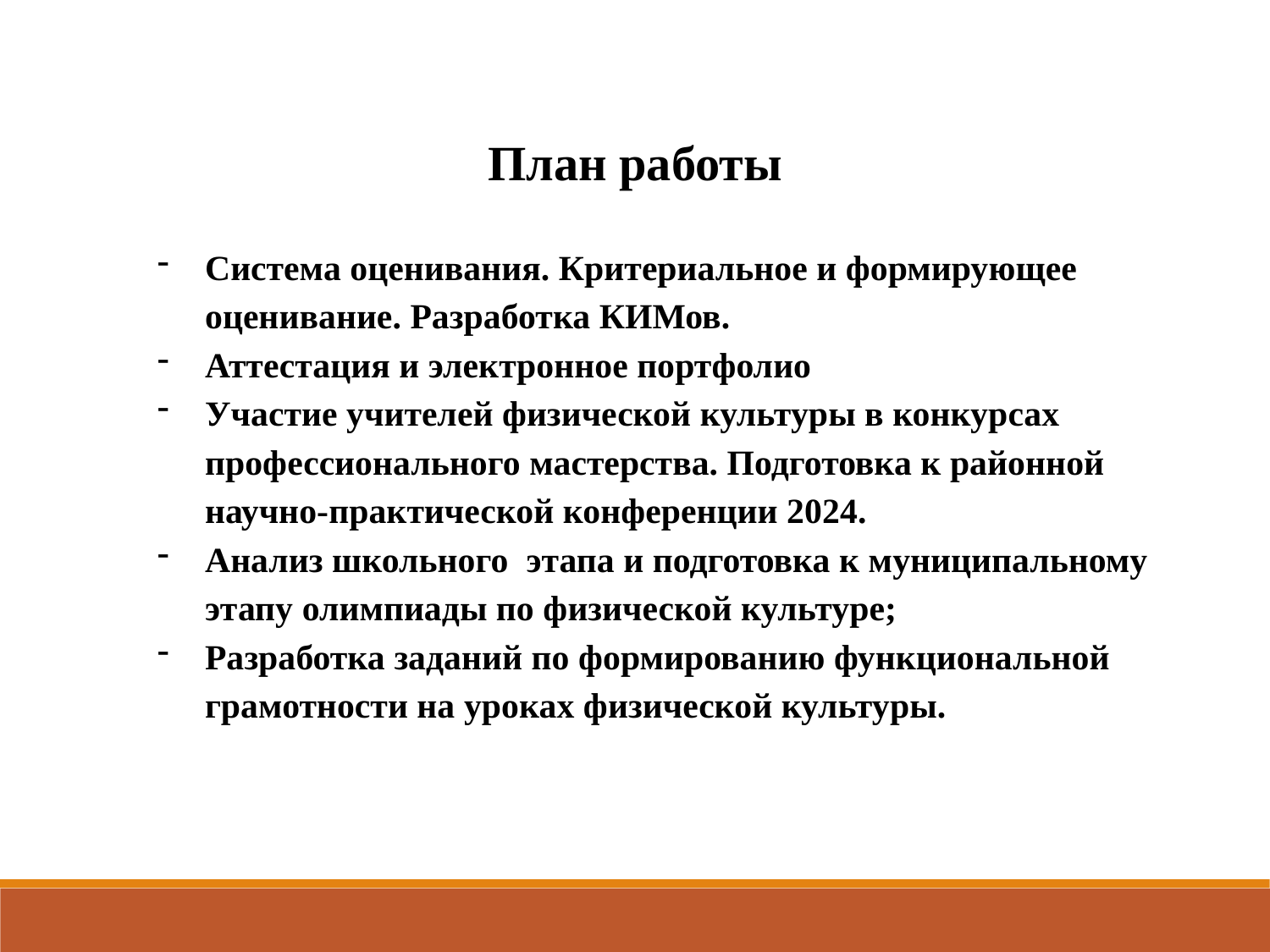

План работы
Система оценивания. Критериальное и формирующее оценивание. Разработка КИМов.
Аттестация и электронное портфолио
Участие учителей физической культуры в конкурсах профессионального мастерства. Подготовка к районной научно-практической конференции 2024.
Анализ школьного  этапа и подготовка к муниципальному этапу олимпиады по физической культуре;
Разработка заданий по формированию функциональной грамотности на уроках физической культуры.